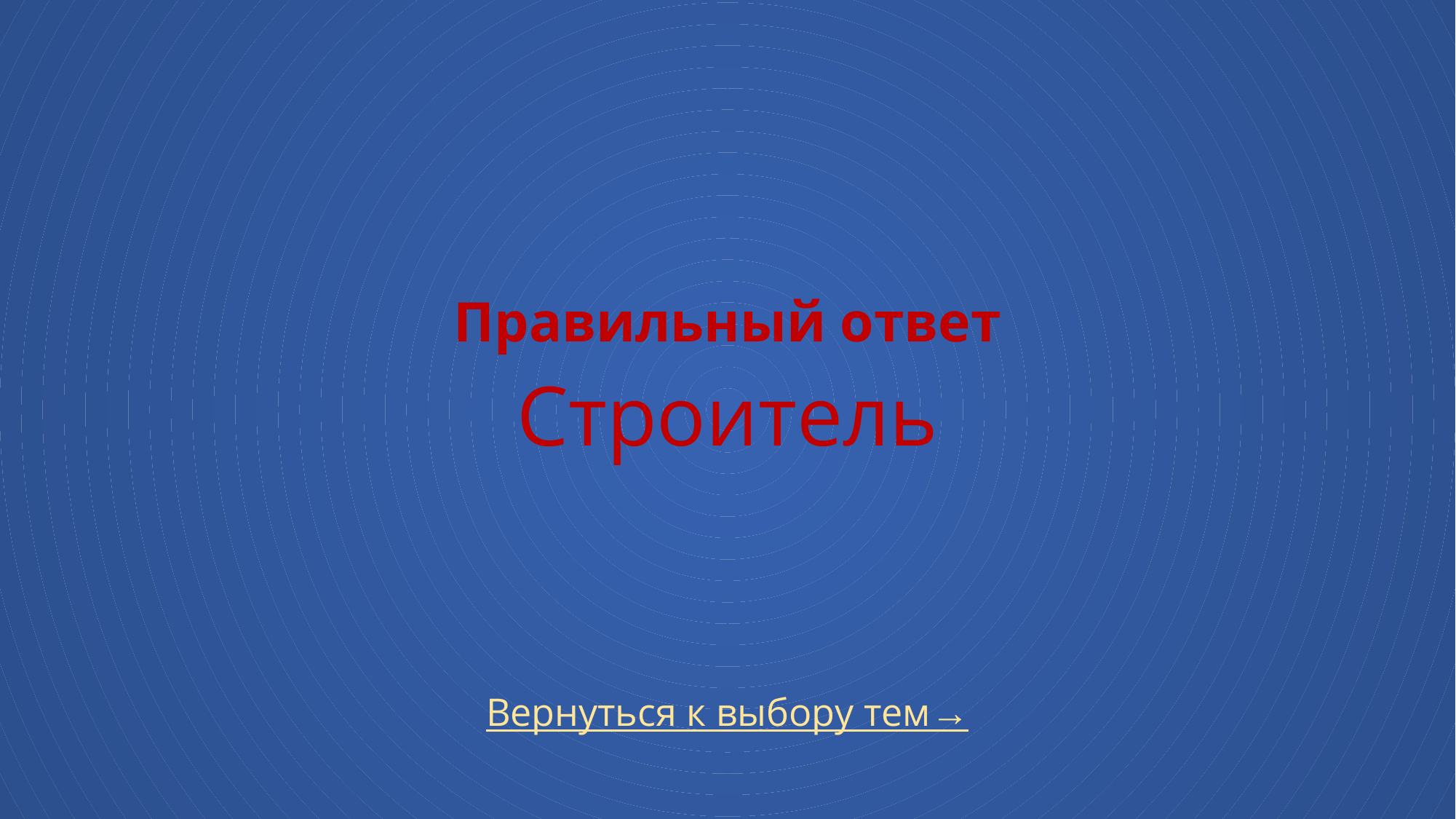

# Правильный ответ Строитель
Вернуться к выбору тем→